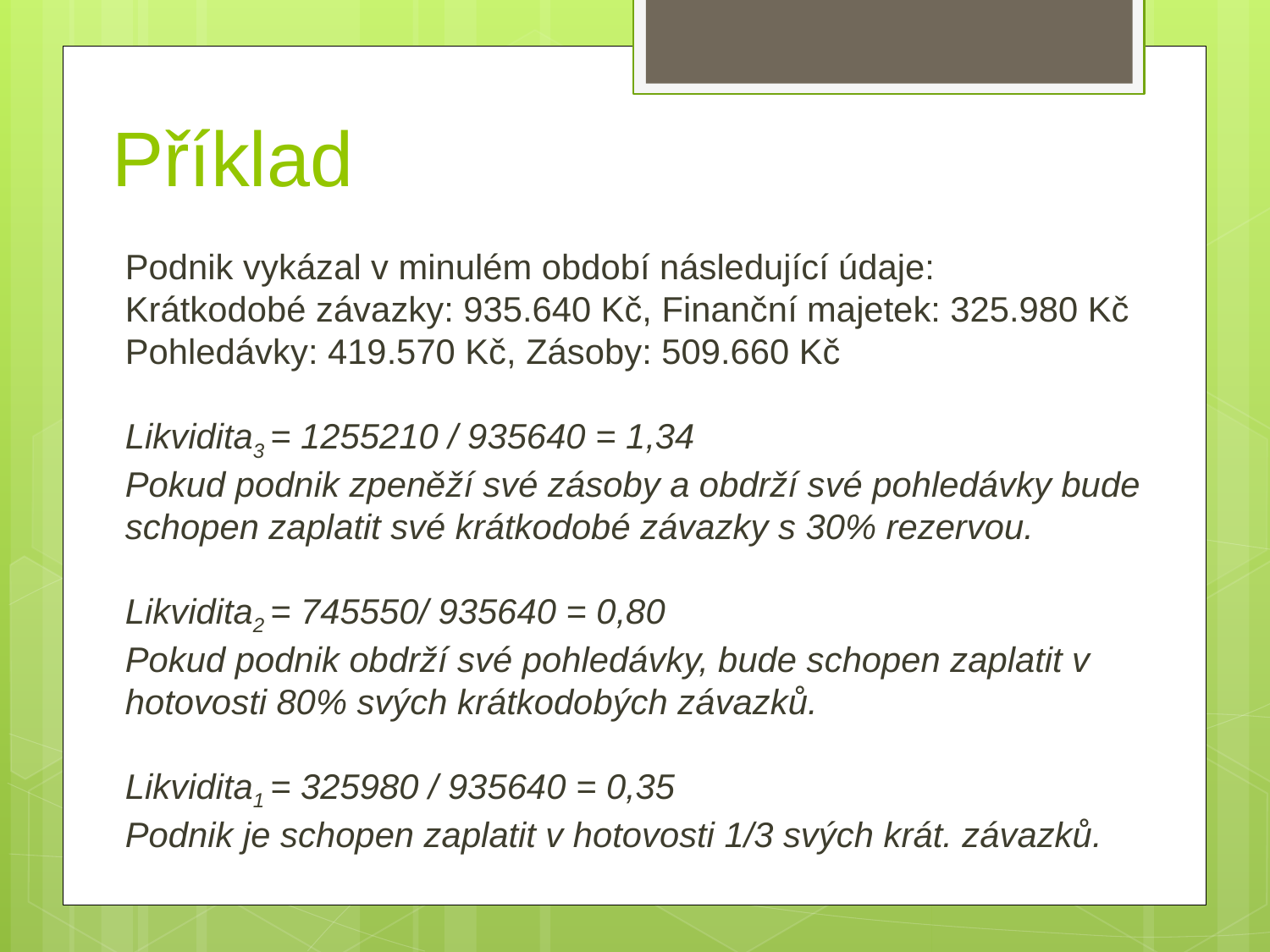

# Příklad
Podnik vykázal v minulém období následující údaje:
Krátkodobé závazky: 935.640 Kč, Finanční majetek: 325.980 Kč
Pohledávky: 419.570 Kč, Zásoby: 509.660 Kč

Likvidita3 = 1255210 / 935640 = 1,34
Pokud podnik zpeněží své zásoby a obdrží své pohledávky bude schopen zaplatit své krátkodobé závazky s 30% rezervou.

Likvidita2 = 745550/ 935640 = 0,80
Pokud podnik obdrží své pohledávky, bude schopen zaplatit v hotovosti 80% svých krátkodobých závazků.

Likvidita1 = 325980 / 935640 = 0,35
Podnik je schopen zaplatit v hotovosti 1/3 svých krát. závazků.